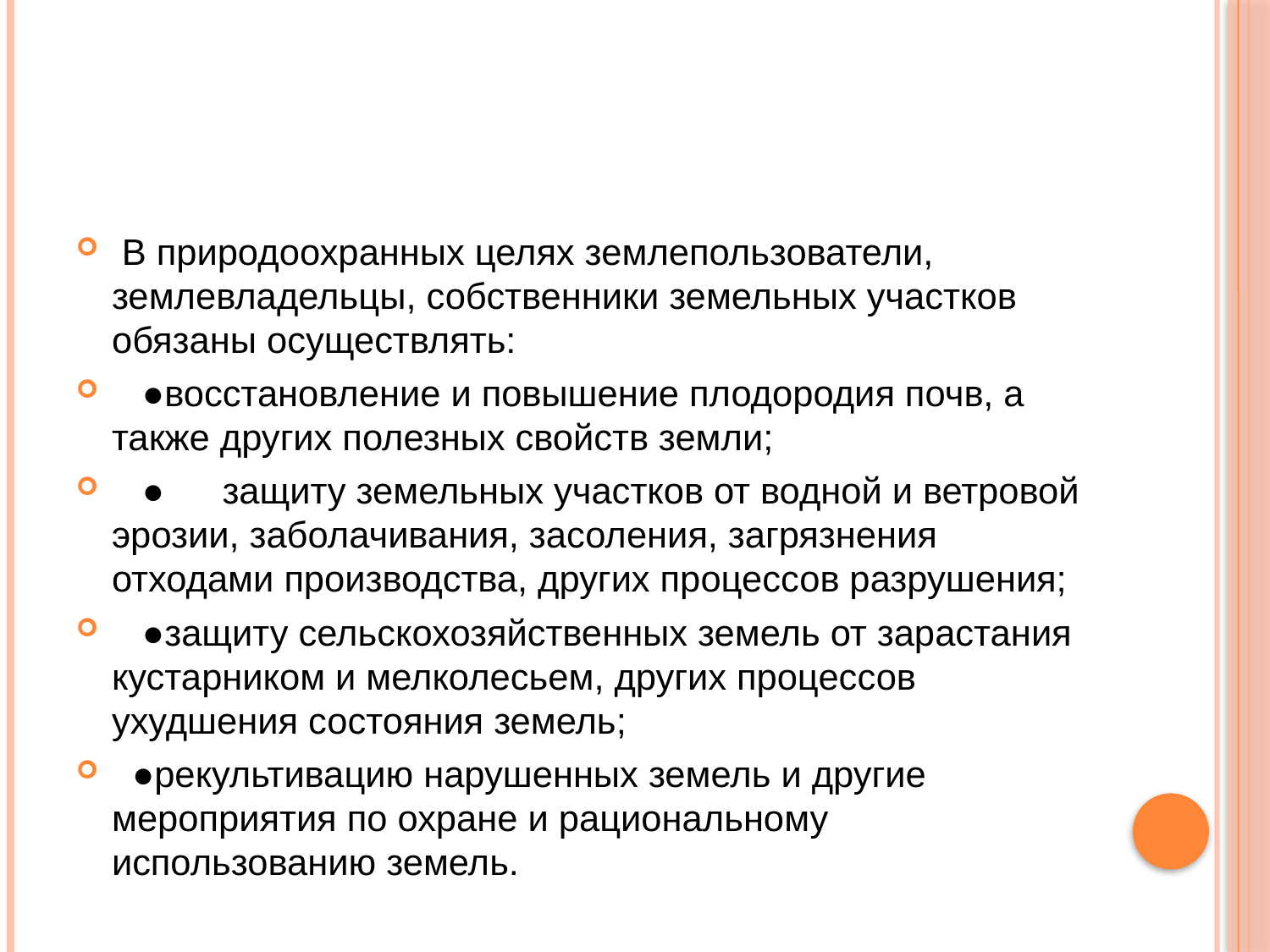

#
 В природоохранных целях землепользователи, землевладельцы, собственники земельных участков обязаны осуществлять:
   ●восстановление и повышение плодородия почв, а также других полезных свойств земли;
   ●	защиту земельных участков от водной и ветровой эрозии, заболачивания, засоления, загрязнения отходами производства, других процессов разрушения;
   ●защиту сельскохозяйственных земель от зарастания кустарником и мелколесьем, других процессов ухудшения состояния земель;
  ●рекультивацию нарушенных земель и другие мероприятия по охране и рациональному использованию земель.